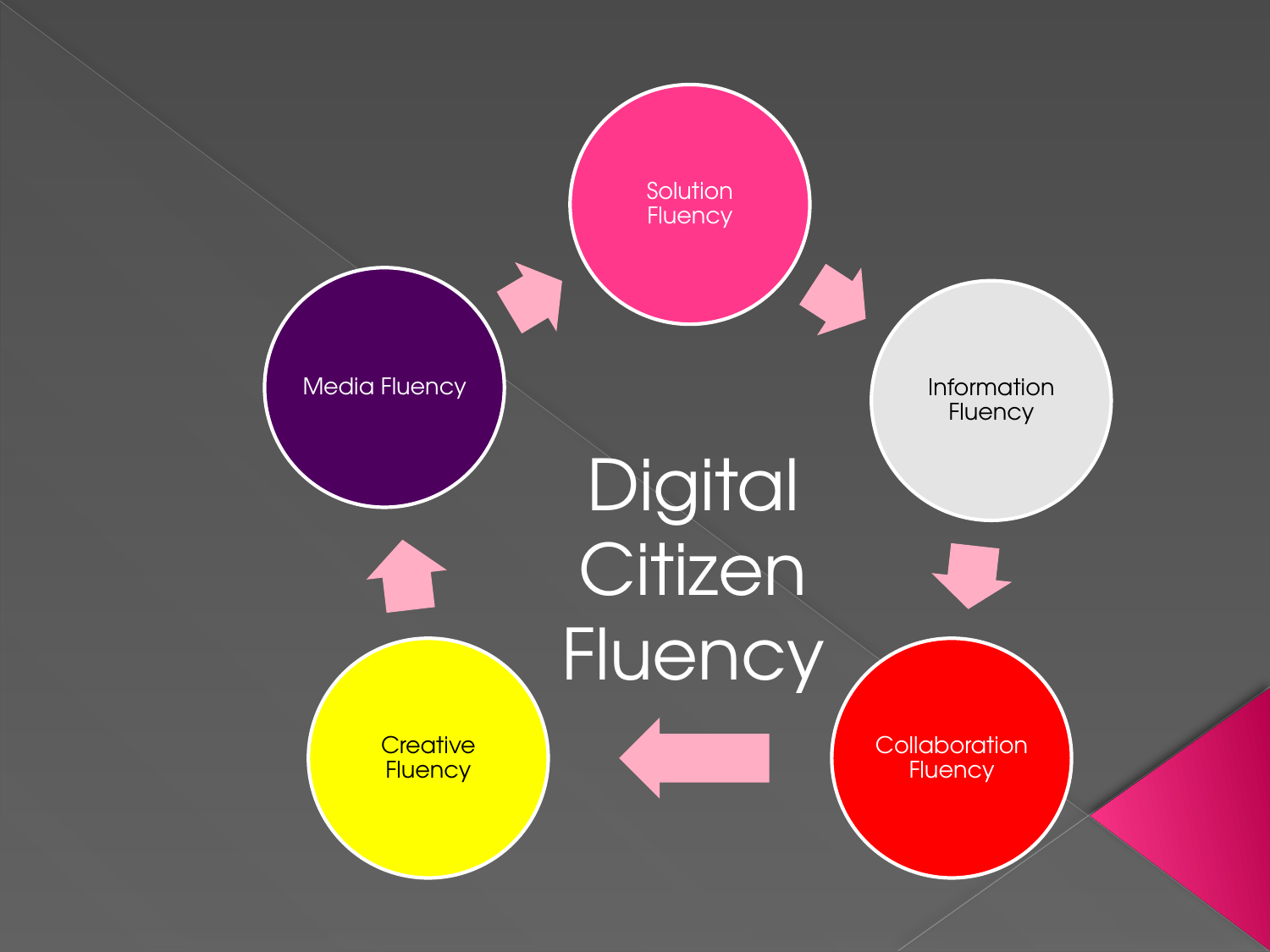

#
Solution Fluency

Information Fluency

Collaboration Fluency

Creative Fluency

Media Fluency

Digital Citizen Fluency